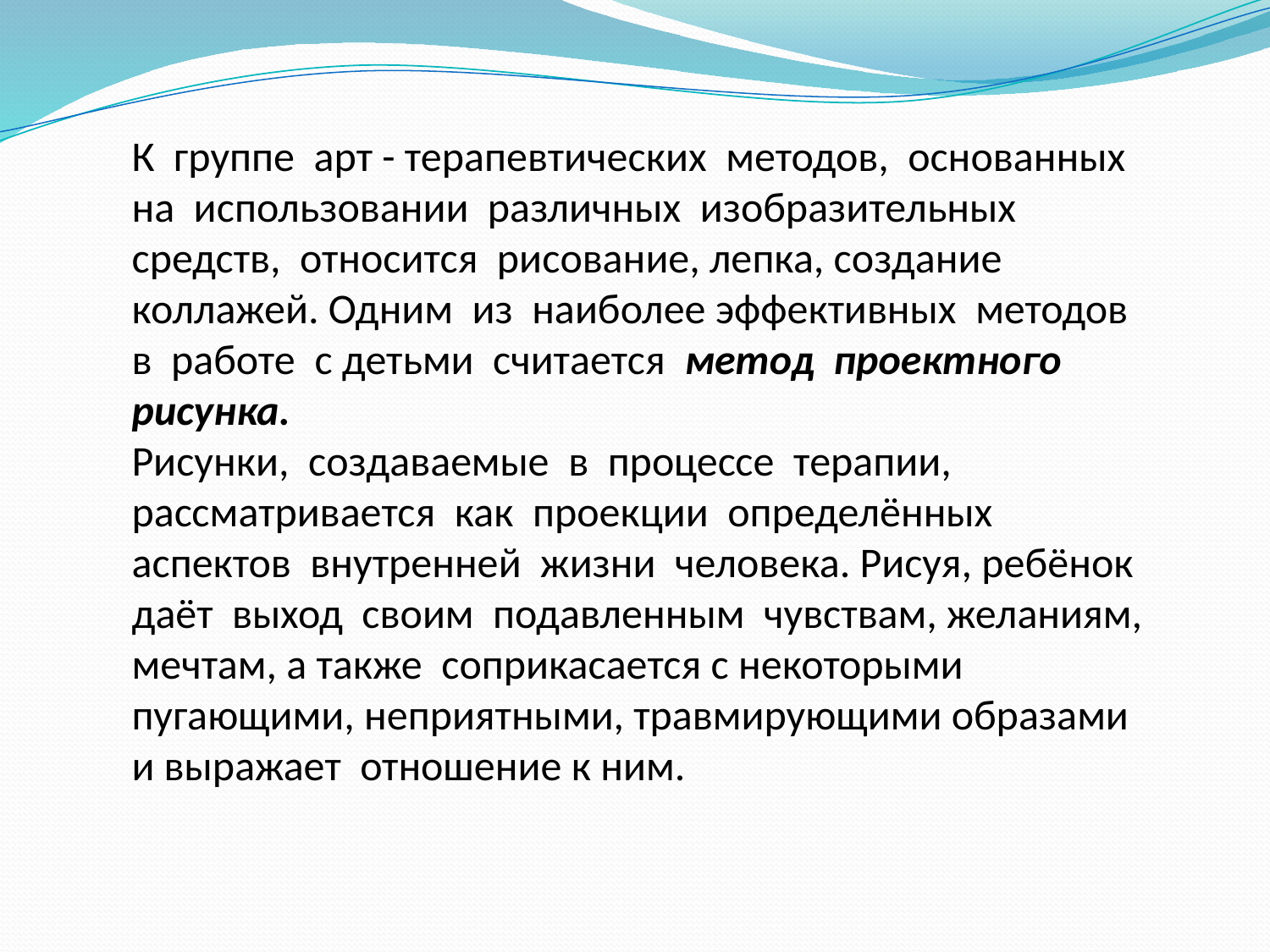

К  группе  арт - терапевтических  методов,  основанных  на  использовании  различных  изобразительных  средств,  относится  рисование, лепка, создание  коллажей. Одним  из  наиболее эффективных  методов  в  работе  с детьми  считается  метод  проектного  рисунка.
Рисунки,  создаваемые  в  процессе  терапии,  рассматривается  как  проекции  определённых аспектов  внутренней  жизни  человека. Рисуя, ребёнок даёт  выход  своим  подавленным  чувствам, желаниям, мечтам, а также  соприкасается с некоторыми  пугающими, неприятными, травмирующими образами и выражает  отношение к ним.